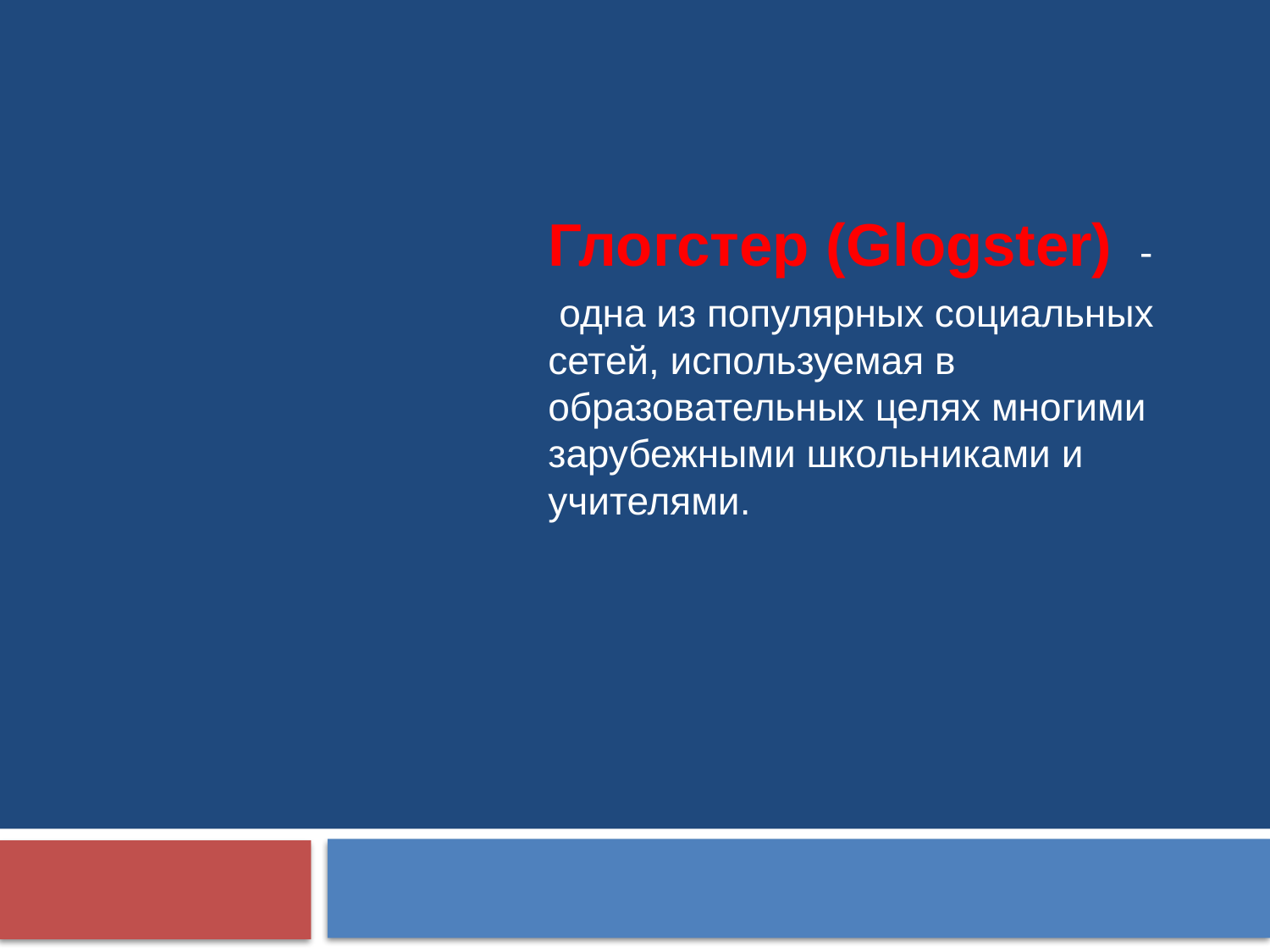

#
Глогстер (Glogster)  -
 одна из популярных социальных сетей, используемая в образовательных целях многими зарубежными школьниками и учителями.